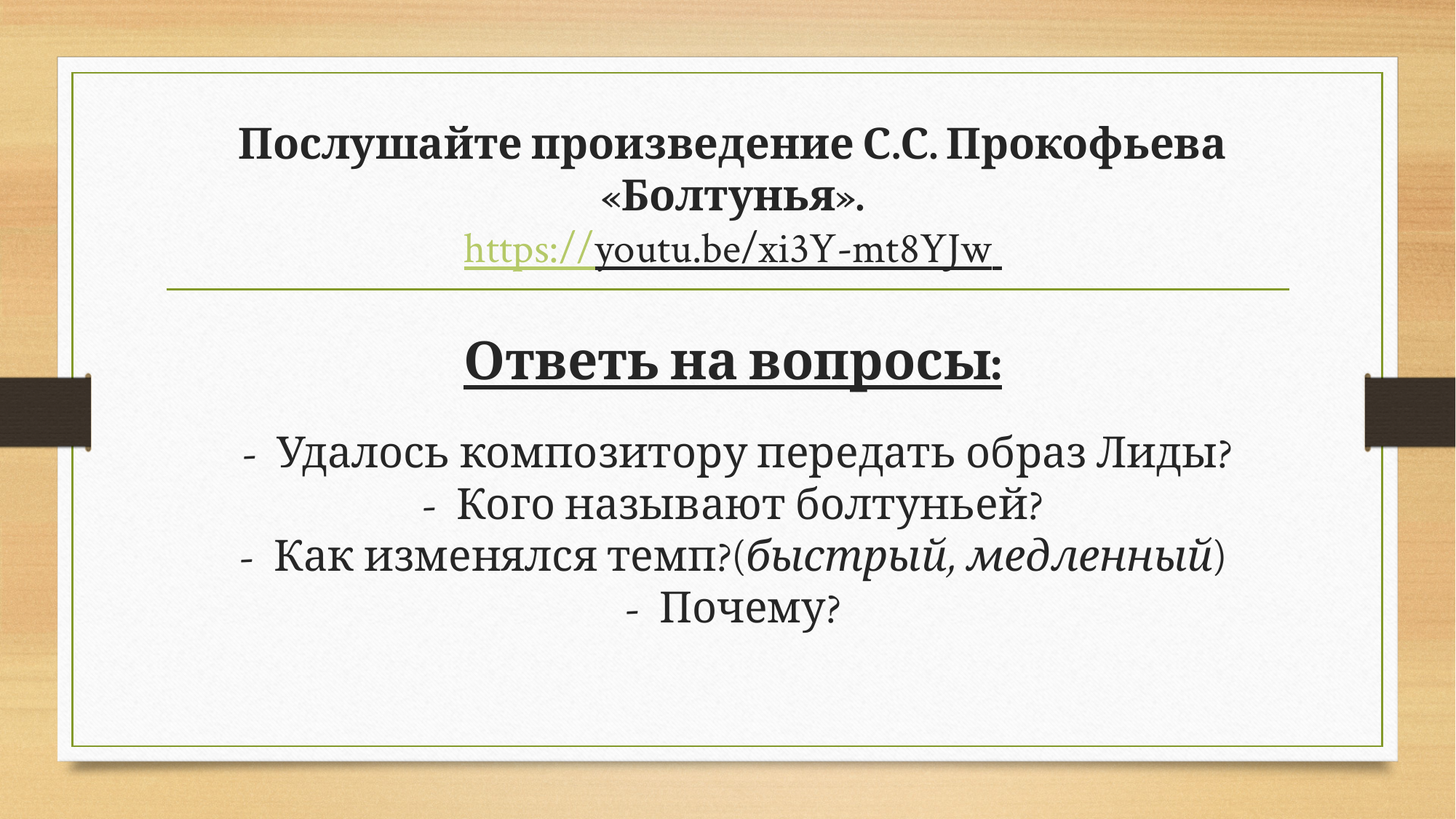

# Послушайте произведение С.С. Прокофьева «Болтунья». https://youtu.be/xi3Y-mt8YJw Ответь на вопросы: -  Удалось композитору передать образ Лиды? -  Кого называют болтуньей? -  Как изменялся темп?(быстрый, медленный) -  Почему?